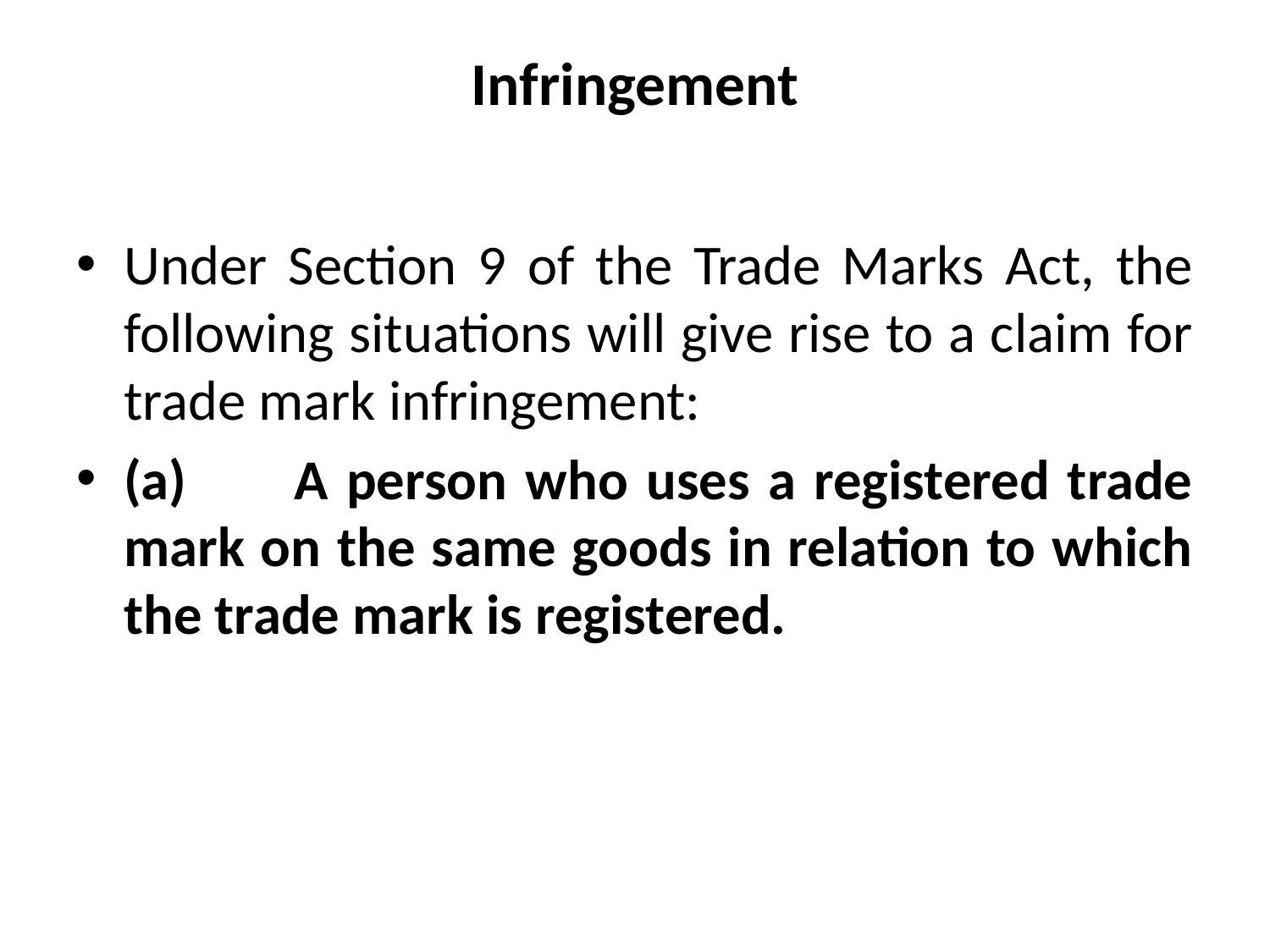

# Infringement
Under Section 9 of the Trade Marks Act, the following situations will give rise to a claim for trade mark infringement:
(a)      A person who uses a registered trade mark on the same goods in relation to which the trade mark is registered.